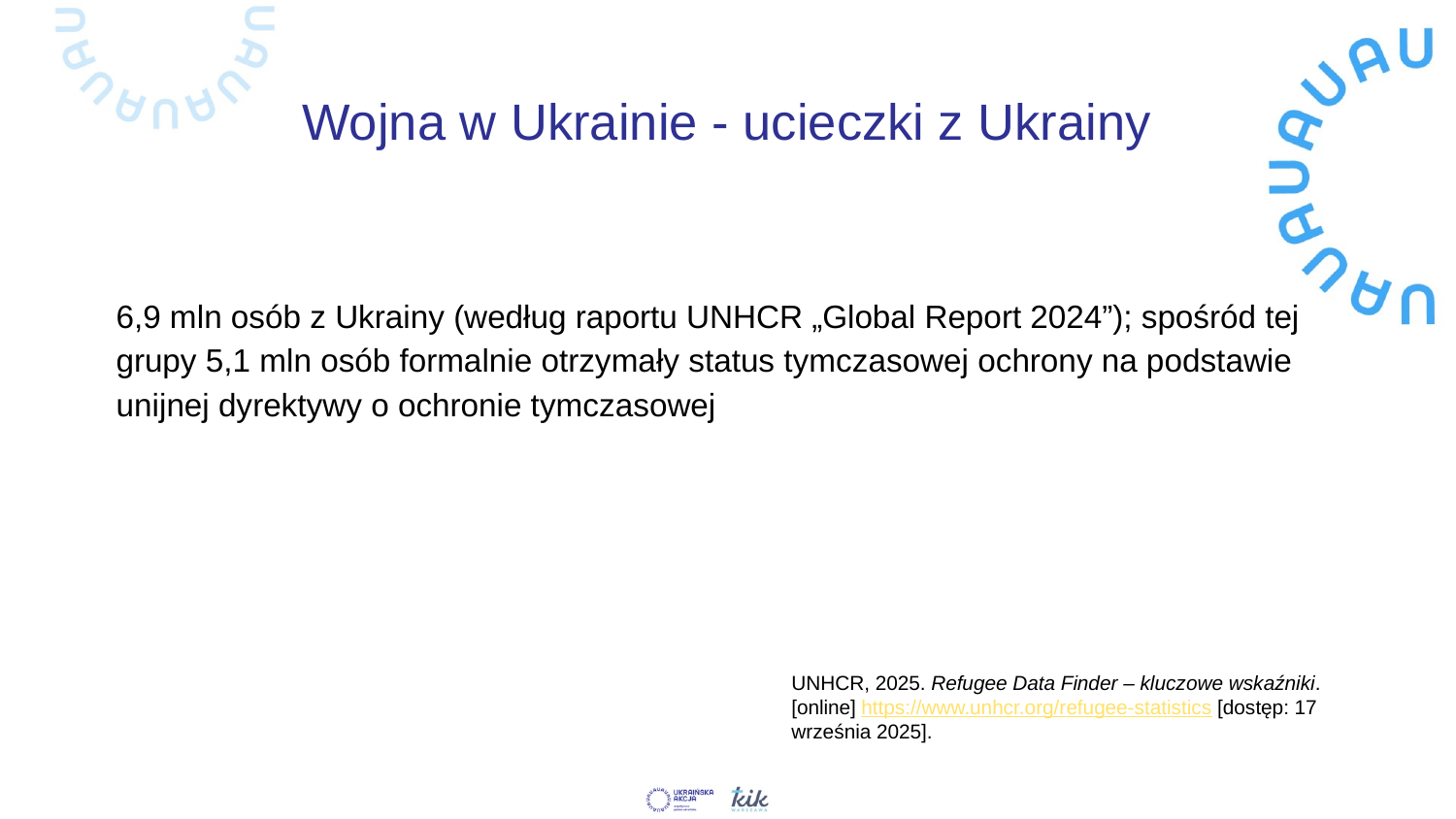

# Wojna w Ukrainie - ucieczki z Ukrainy
6,9 mln osób z Ukrainy (według raportu UNHCR „Global Report 2024”); spośród tej grupy 5,1 mln osób formalnie otrzymały status tymczasowej ochrony na podstawie unijnej dyrektywy o ochronie tymczasowej
UNHCR, 2025. Refugee Data Finder – kluczowe wskaźniki. [online] https://www.unhcr.org/refugee-statistics [dostęp: 17 września 2025].